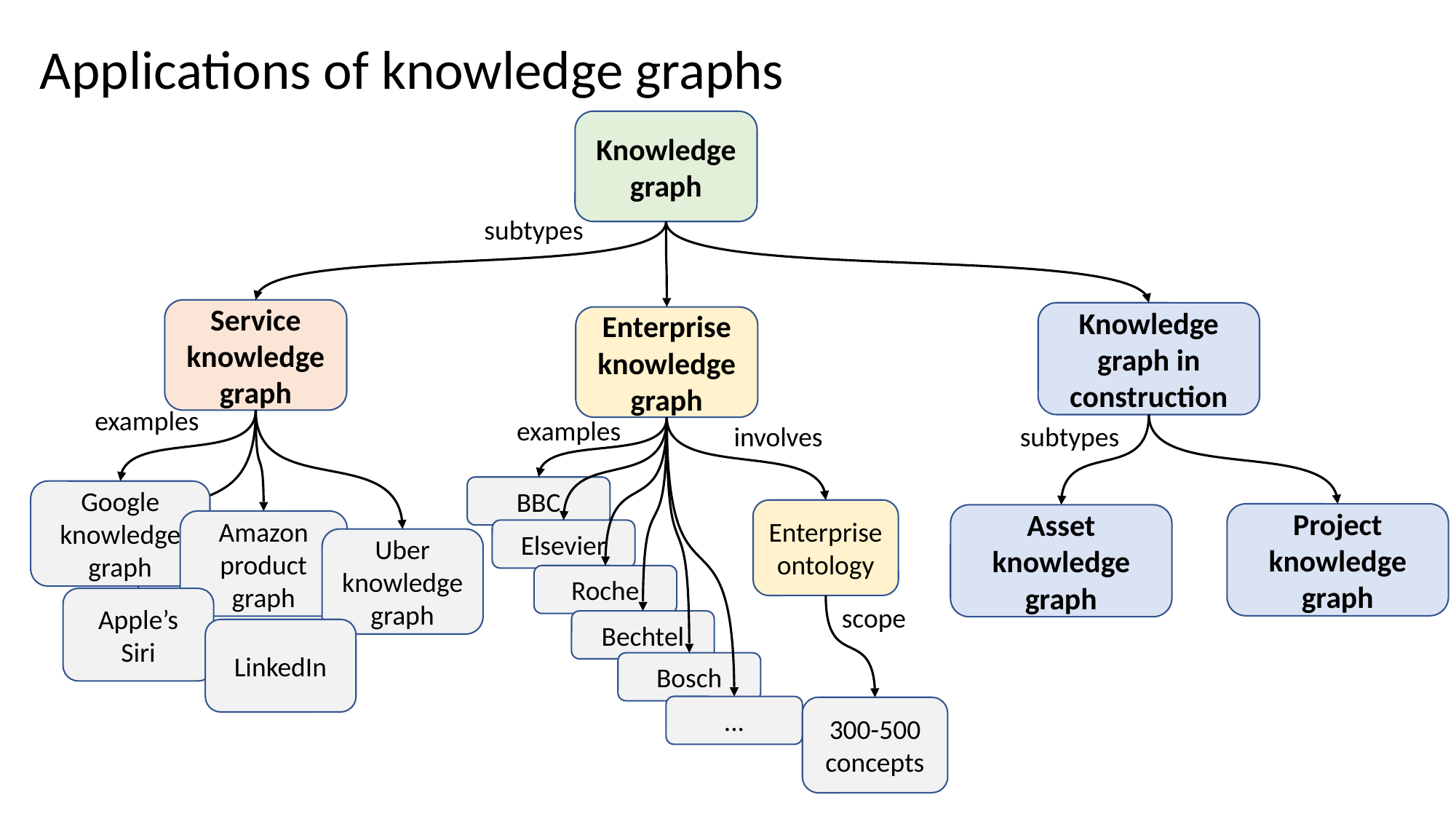

Applications of knowledge graphs
Knowledge graph
subtypes
Service
knowledge graph
Knowledge graph in construction
Enterprise
knowledge graph
examples
examples
involves
subtypes
BBC
Google
knowledge graph
Enterprise
ontology
Project knowledge graph
Asset knowledge graph
Amazon
product graph
Elsevier
Uber
knowledge graph
Roche
Apple’s
Siri
scope
Bechtel
LinkedIn
Bosch
...
300-500 concepts